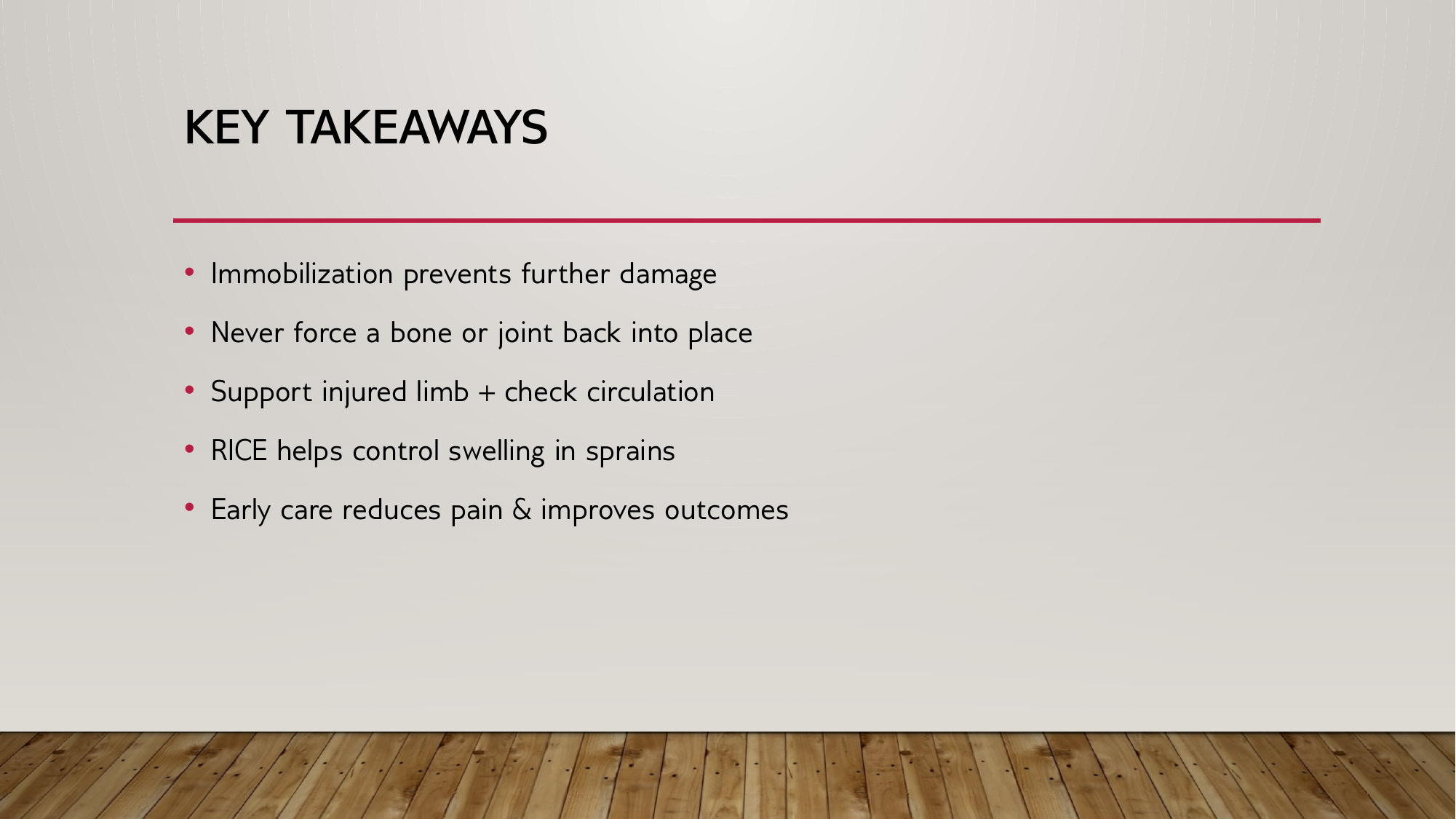

# Key Takeaways
Immobilization prevents further damage
Never force a bone or joint back into place
Support injured limb + check circulation
RICE helps control swelling in sprains
Early care reduces pain & improves outcomes